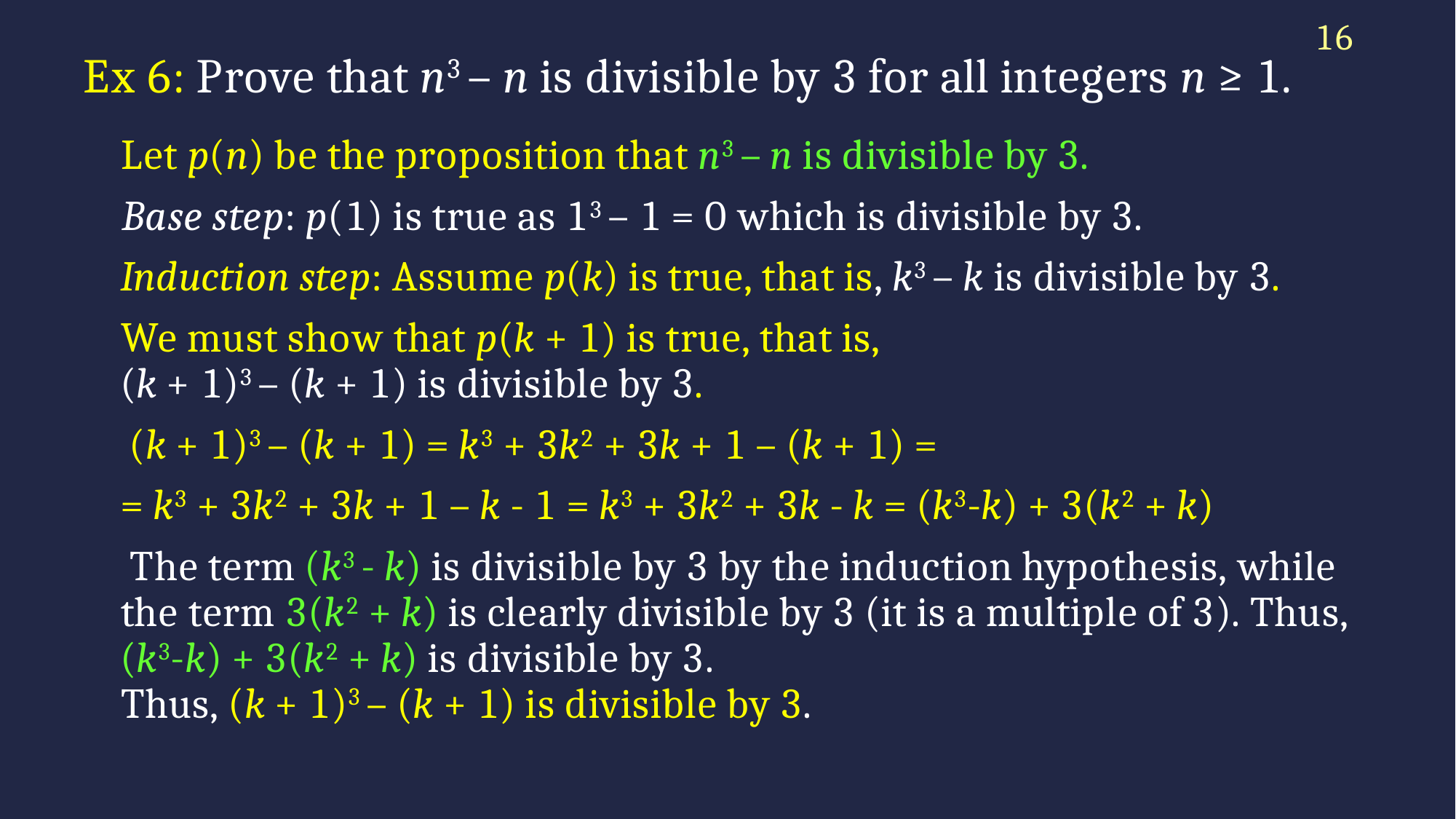

16
# Ex 6: Prove that n3 – n is divisible by 3 for all integers n ≥ 1.
Let p(n) be the proposition that n3 – n is divisible by 3.
Base step: p(1) is true as 13 – 1 = 0 which is divisible by 3.
Induction step: Assume p(k) is true, that is, k3 – k is divisible by 3.
We must show that p(k + 1) is true, that is,
(k + 1)3 – (k + 1) is divisible by 3.
 (k + 1)3 – (k + 1) = k3 + 3k2 + 3k + 1 – (k + 1) =
= k3 + 3k2 + 3k + 1 – k - 1 = k3 + 3k2 + 3k - k = (k3-k) + 3(k2 + k)
 The term (k3 - k) is divisible by 3 by the induction hypothesis, while the term 3(k2 + k) is clearly divisible by 3 (it is a multiple of 3). Thus,
(k3-k) + 3(k2 + k) is divisible by 3.
Thus, (k + 1)3 – (k + 1) is divisible by 3.